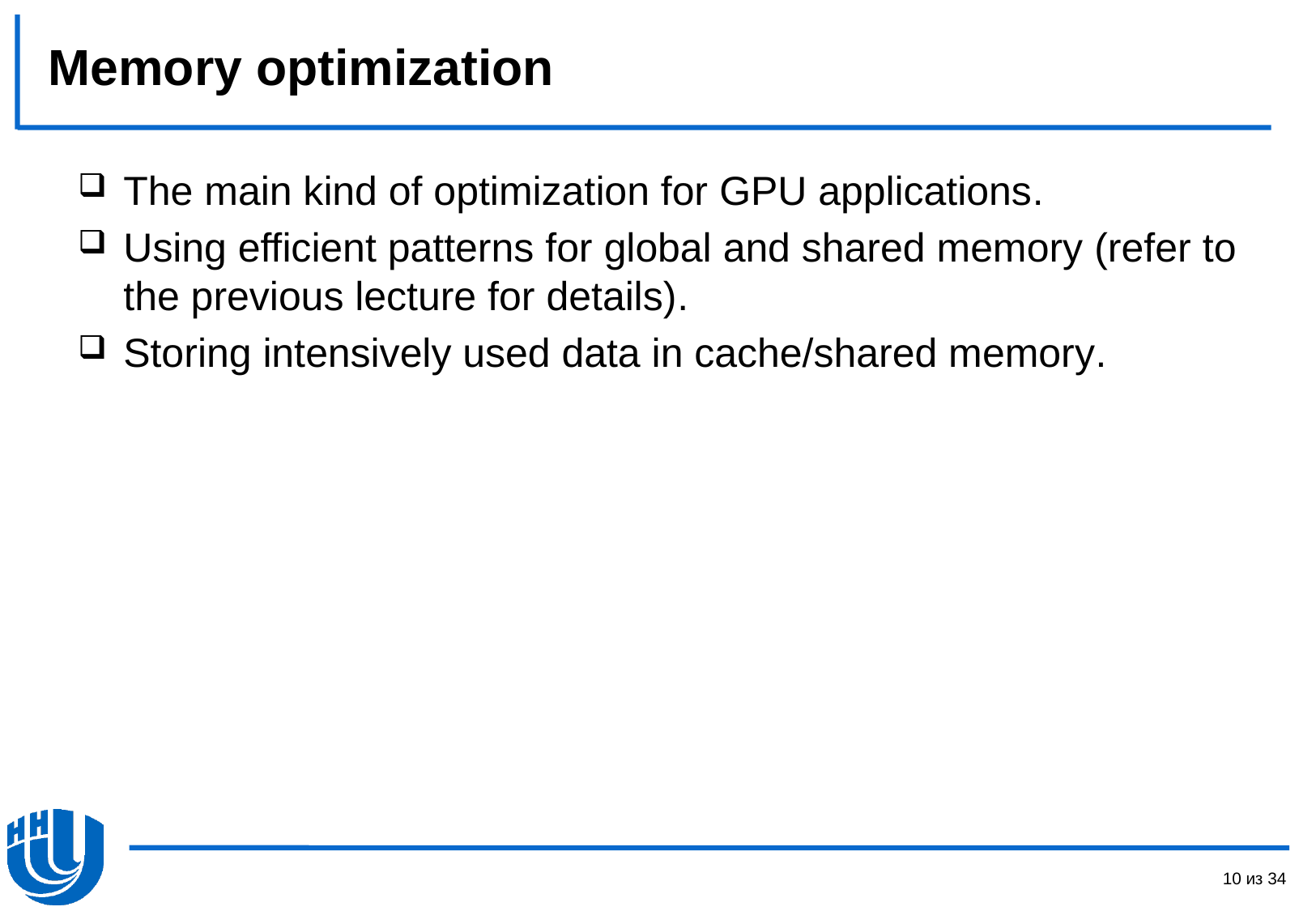

# Memory optimization
The main kind of optimization for GPU applications.
Using efficient patterns for global and shared memory (refer to the previous lecture for details).
Storing intensively used data in cache/shared memory.

10